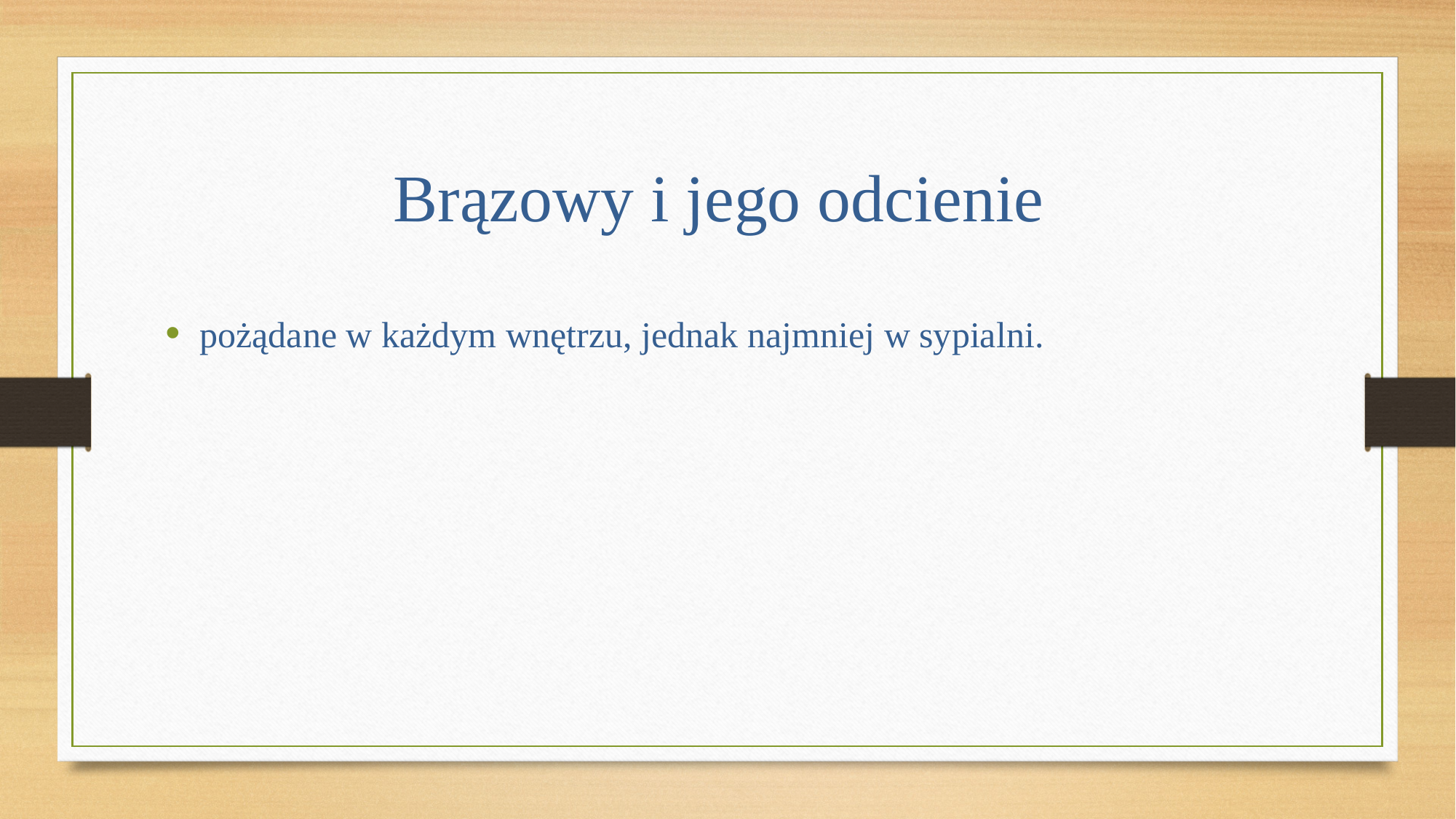

# Brązowy i jego odcienie
pożądane w każdym wnętrzu, jednak najmniej w sypialni.